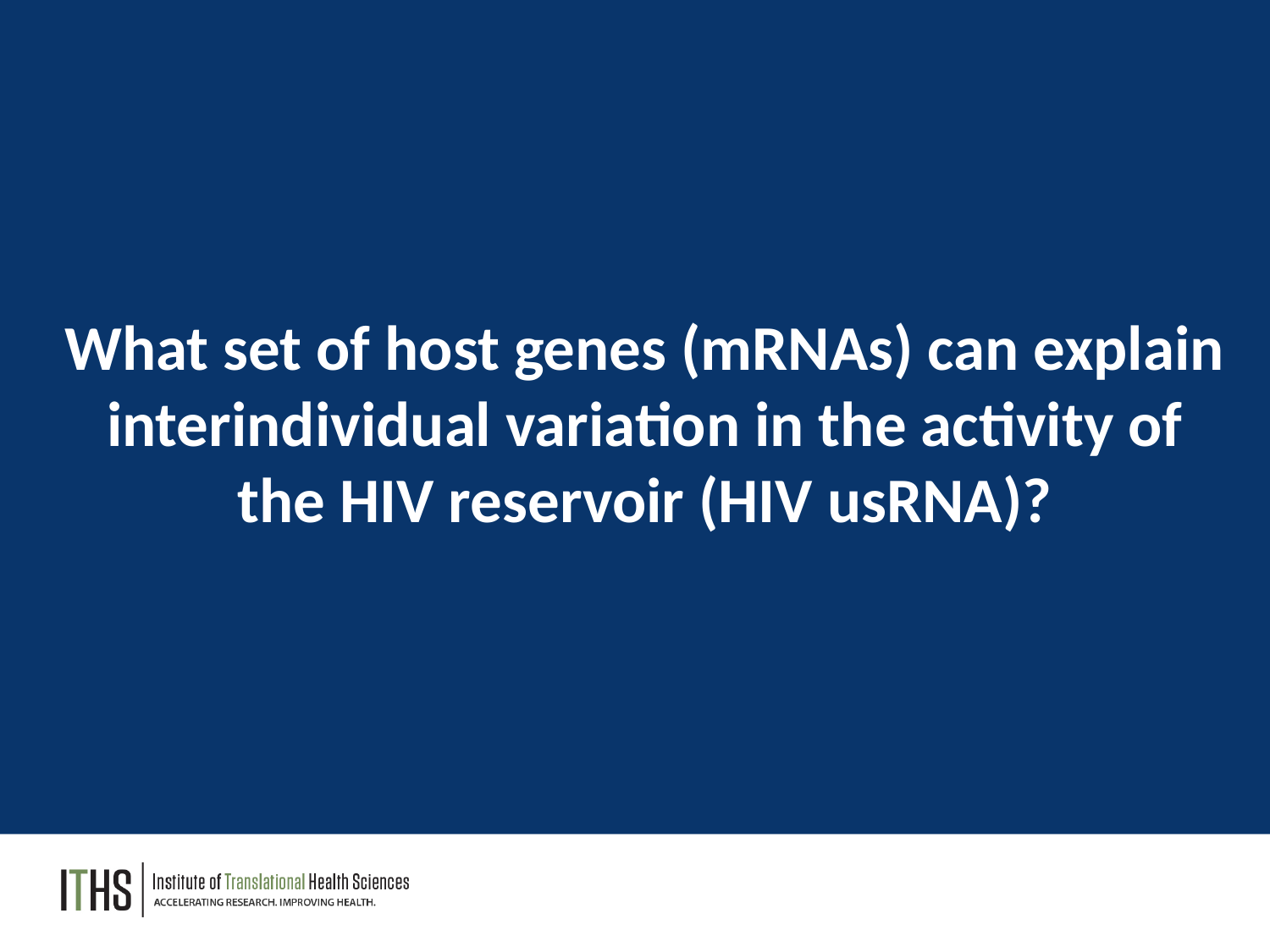

What set of host genes (mRNAs) can explain interindividual variation in the activity of the HIV reservoir (HIV usRNA)?